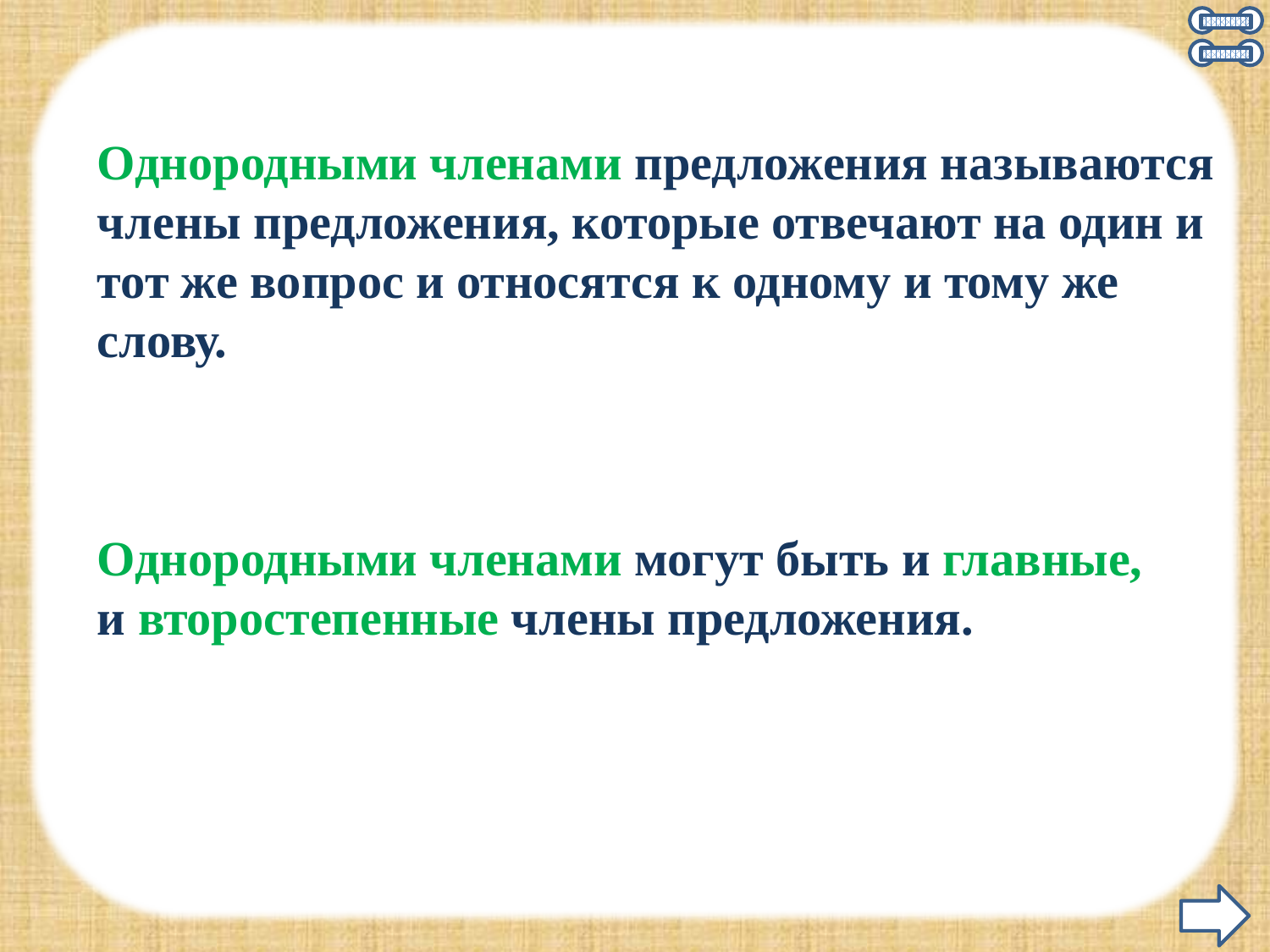

Однородными членами предложения называются члены предложения, которые отвечают на один и тот же вопрос и относятся к одному и тому же слову.

Однородными членами могут быть и главные, и второстепенные члены предложения.